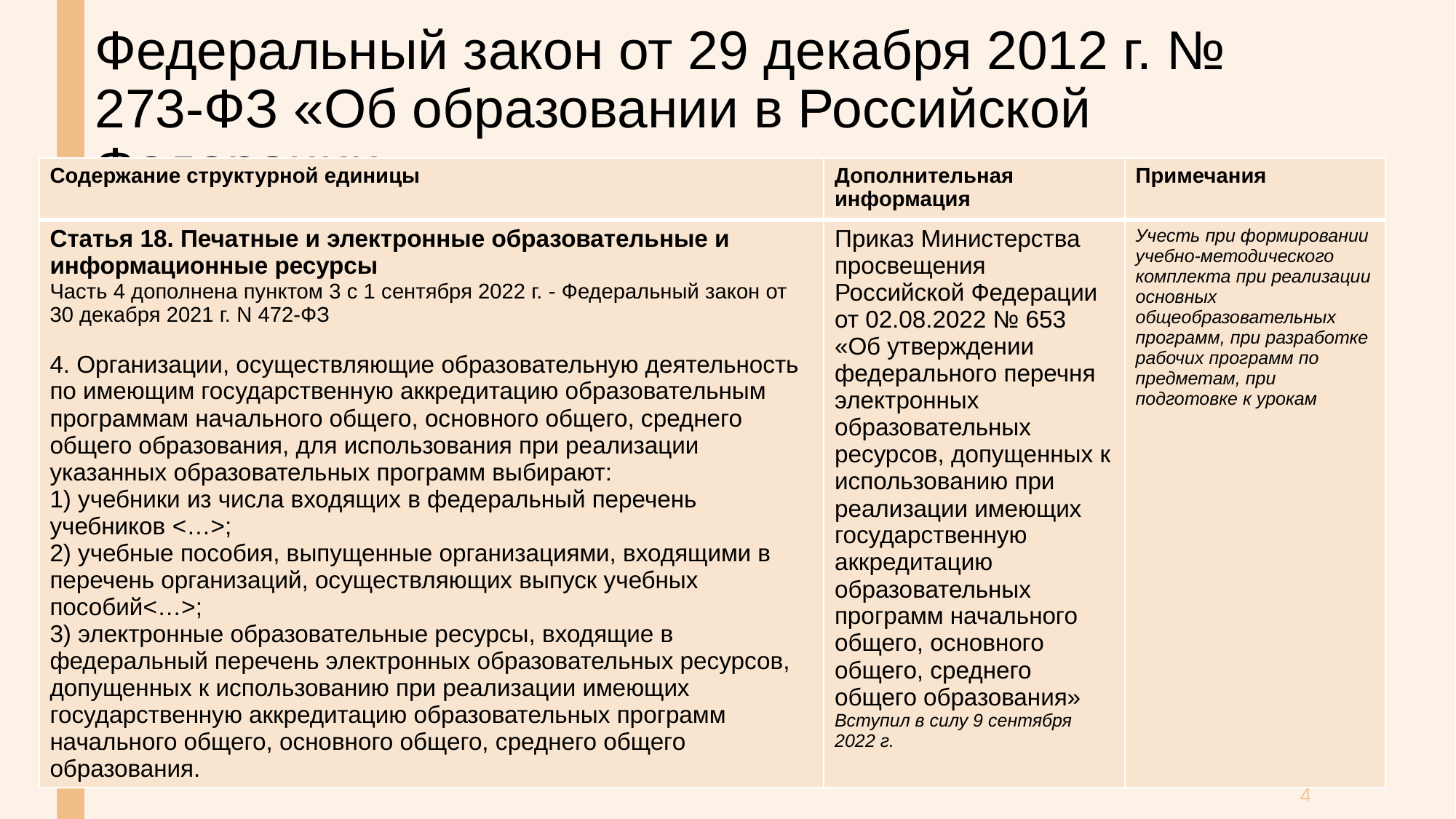

# Федеральный закон от 29 декабря 2012 г. № 273-ФЗ «Об образовании в Российской Федерации»
| Содержание структурной единицы | Дополнительная информация | Примечания |
| --- | --- | --- |
| Статья 18. Печатные и электронные образовательные и информационные ресурсы Часть 4 дополнена пунктом 3 с 1 сентября 2022 г. - Федеральный закон от 30 декабря 2021 г. N 472-ФЗ 4. Организации, осуществляющие образовательную деятельность по имеющим государственную аккредитацию образовательным программам начального общего, основного общего, среднего общего образования, для использования при реализации указанных образовательных программ выбирают: 1) учебники из числа входящих в федеральный перечень учебников <…>; 2) учебные пособия, выпущенные организациями, входящими в перечень организаций, осуществляющих выпуск учебных пособий<…>; 3) электронные образовательные ресурсы, входящие в федеральный перечень электронных образовательных ресурсов, допущенных к использованию при реализации имеющих государственную аккредитацию образовательных программ начального общего, основного общего, среднего общего образования. | Приказ Министерства просвещения Российской Федерации от 02.08.2022 № 653 «Об утверждении федерального перечня электронных образовательных ресурсов, допущенных к использованию при реализации имеющих государственную аккредитацию образовательных программ начального общего, основного общего, среднего общего образования» Вступил в силу 9 сентября 2022 г. | Учесть при формировании учебно-методического комплекта при реализации основных общеобразовательных программ, при разработке рабочих программ по предметам, при подготовке к урокам |
4